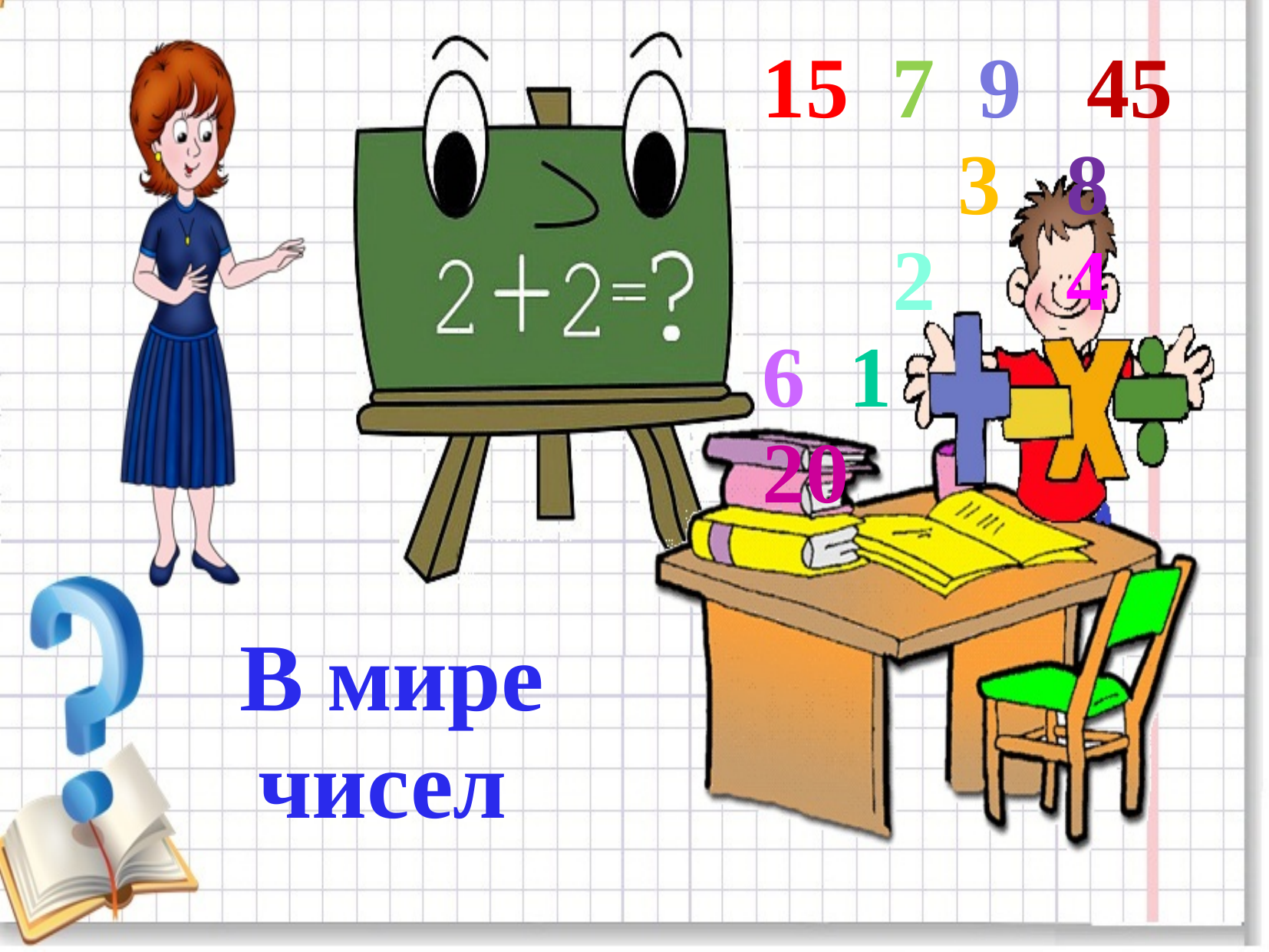

15  7  9   45          3   8          2      4  6  1
20

 В мире чисел